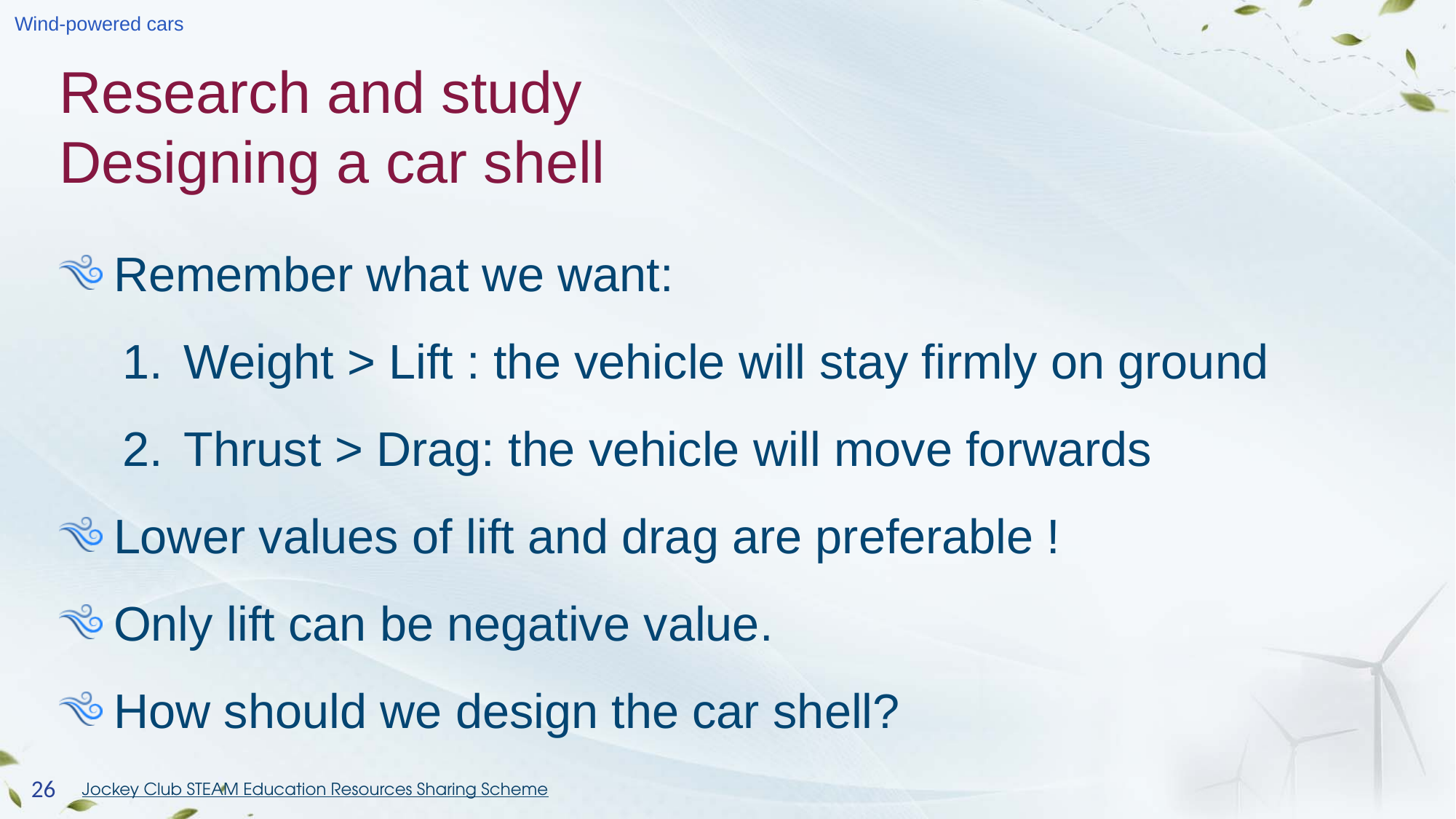

# Research and study Designing a car shell
Remember what we want:
Weight > Lift : the vehicle will stay firmly on ground
Thrust > Drag: the vehicle will move forwards
Lower values of lift and drag are preferable !
Only lift can be negative value.
How should we design the car shell?

26